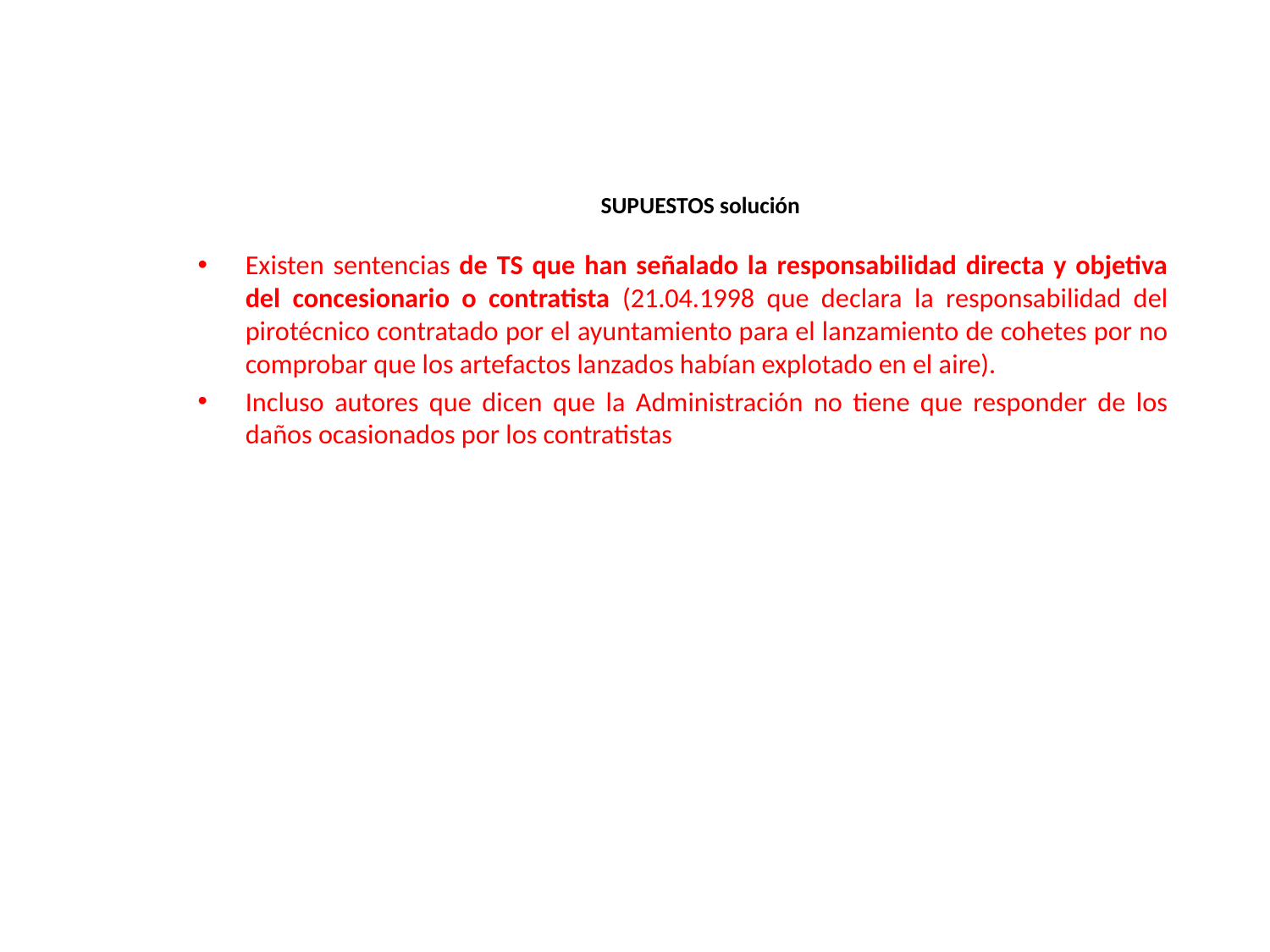

# SUPUESTOS solución
Existen sentencias de TS que han señalado la responsabilidad directa y objetiva del concesionario o contratista (21.04.1998 que declara la responsabilidad del pirotécnico contratado por el ayuntamiento para el lanzamiento de cohetes por no comprobar que los artefactos lanzados habían explotado en el aire).
Incluso autores que dicen que la Administración no tiene que responder de los daños ocasionados por los contratistas